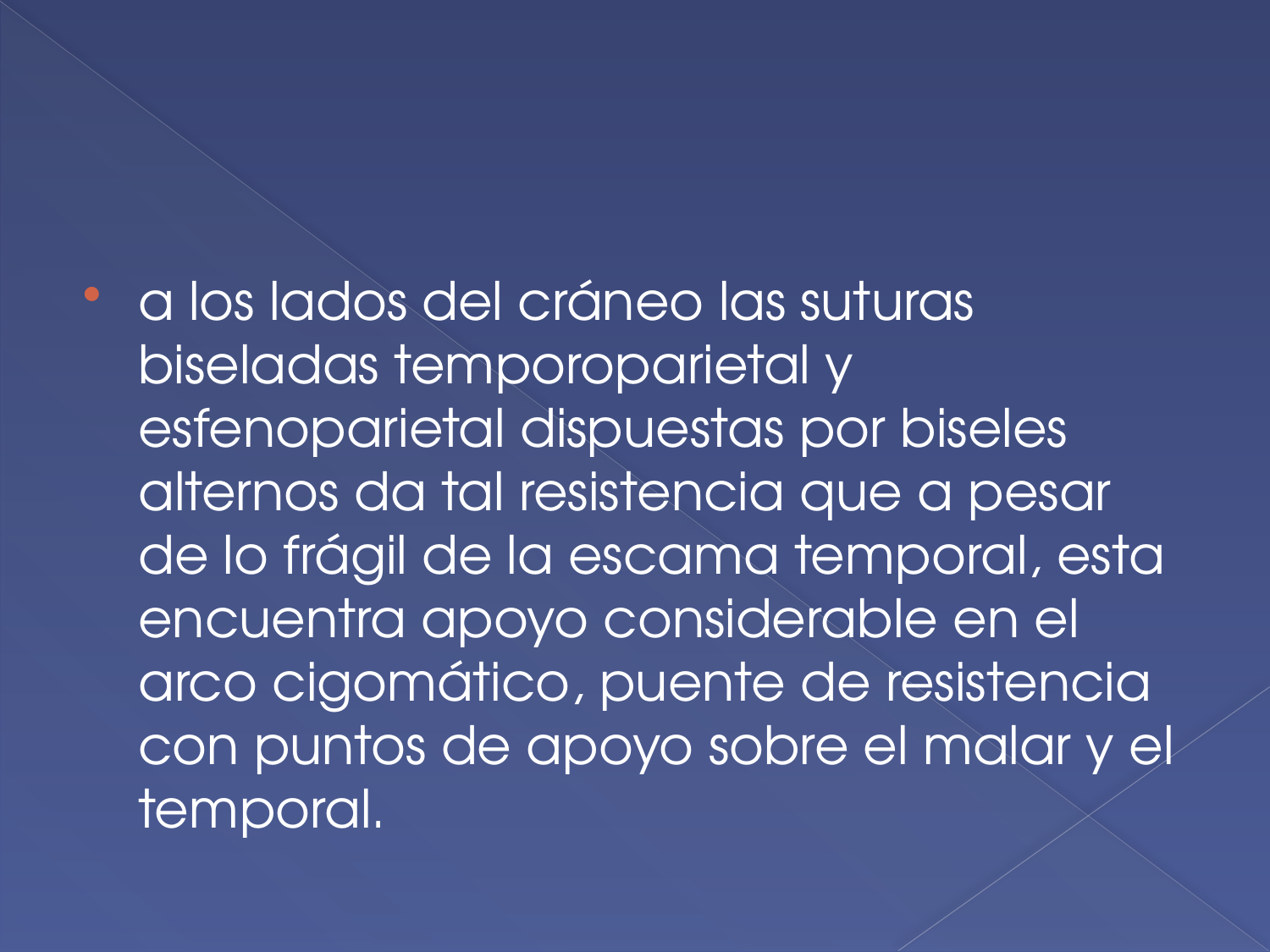

#
a los lados del cráneo las suturas biseladas temporoparietal y esfenoparietal dispuestas por biseles alternos da tal resistencia que a pesar de lo frágil de la escama temporal, esta encuentra apoyo considerable en el arco cigomático, puente de resistencia con puntos de apoyo sobre el malar y el temporal.